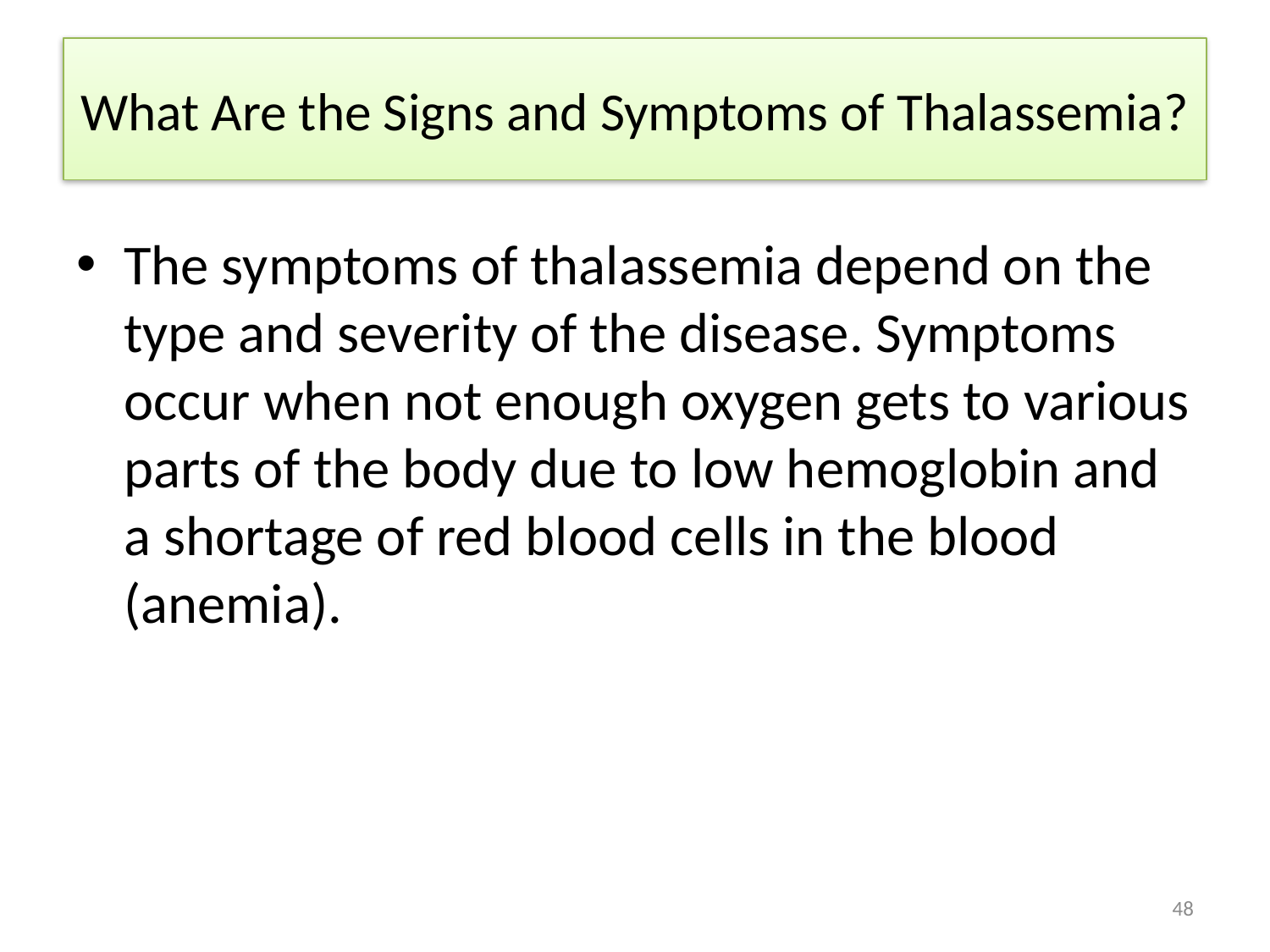

# What Are the Signs and Symptoms of Thalassemia?
The symptoms of thalassemia depend on the type and severity of the disease. Symptoms occur when not enough oxygen gets to various parts of the body due to low hemoglobin and a shortage of red blood cells in the blood (anemia).
48